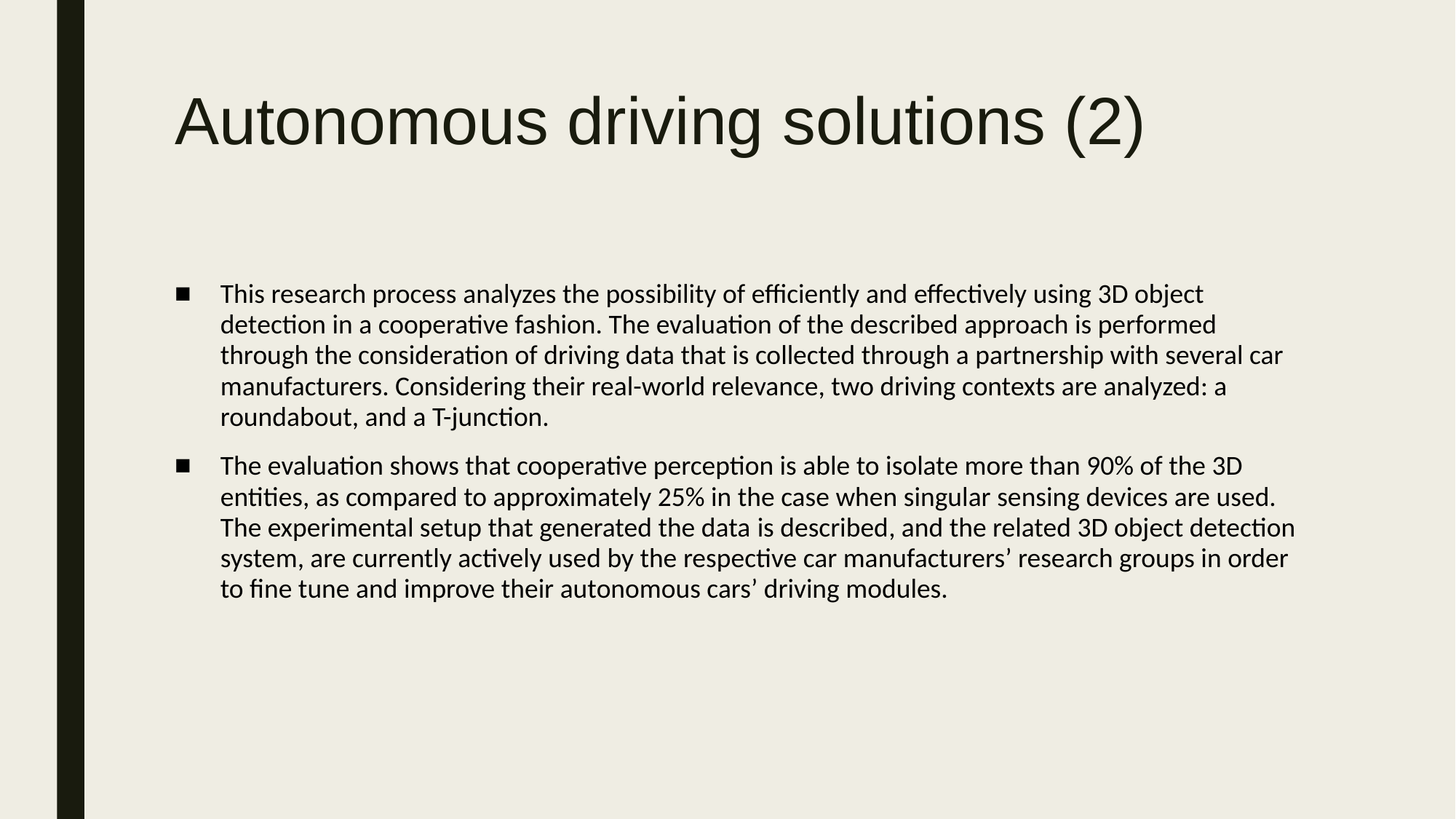

# Autonomous driving solutions (2)
This research process analyzes the possibility of efficiently and effectively using 3D object detection in a cooperative fashion. The evaluation of the described approach is performed through the consideration of driving data that is collected through a partnership with several car manufacturers. Considering their real-world relevance, two driving contexts are analyzed: a roundabout, and a T-junction.
The evaluation shows that cooperative perception is able to isolate more than 90% of the 3D entities, as compared to approximately 25% in the case when singular sensing devices are used. The experimental setup that generated the data is described, and the related 3D object detection system, are currently actively used by the respective car manufacturers’ research groups in order to fine tune and improve their autonomous cars’ driving modules.